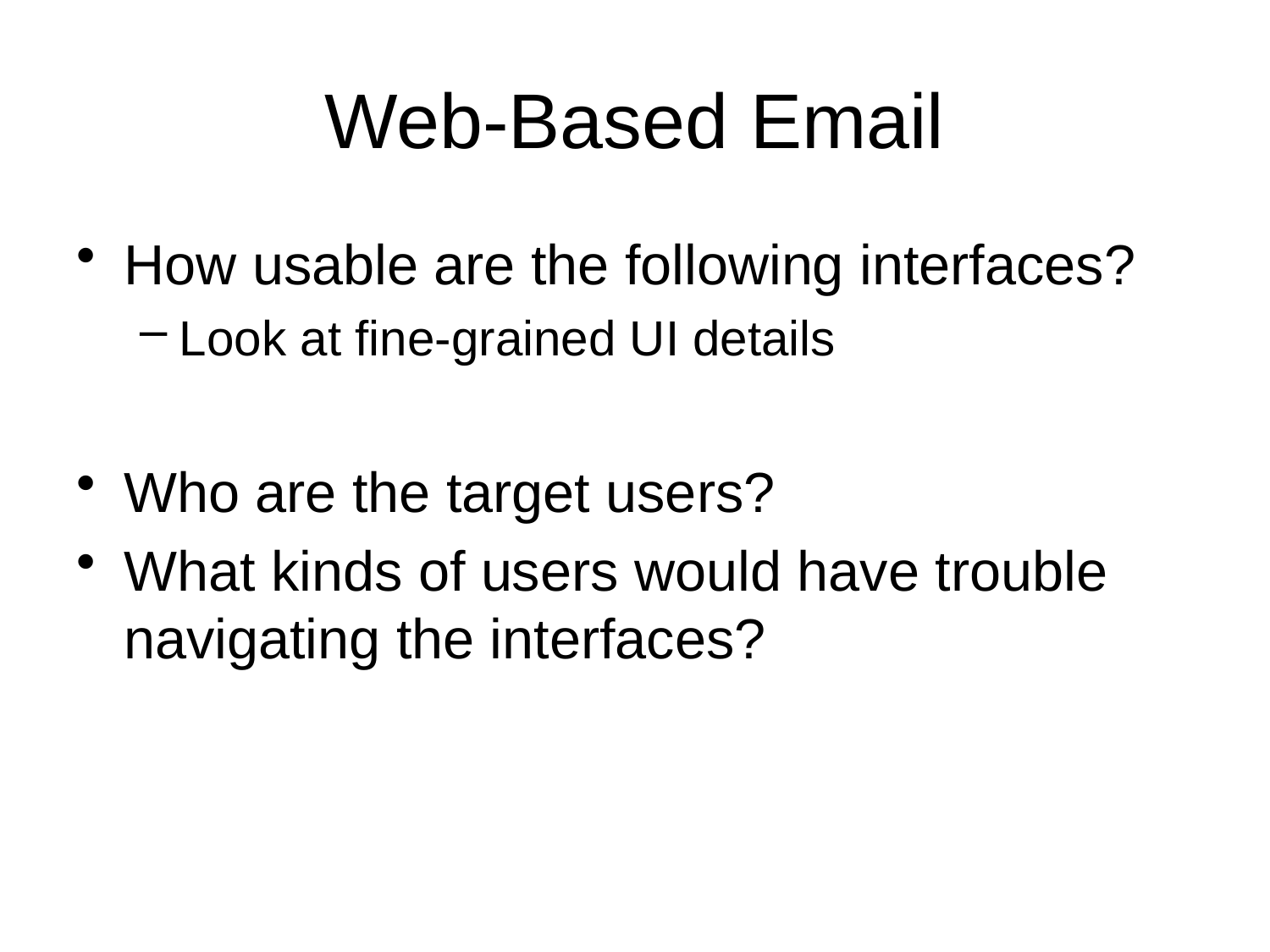

# Web-Based Email
How usable are the following interfaces?
Look at fine-grained UI details

Who are the target users?
What kinds of users would have trouble navigating the interfaces?